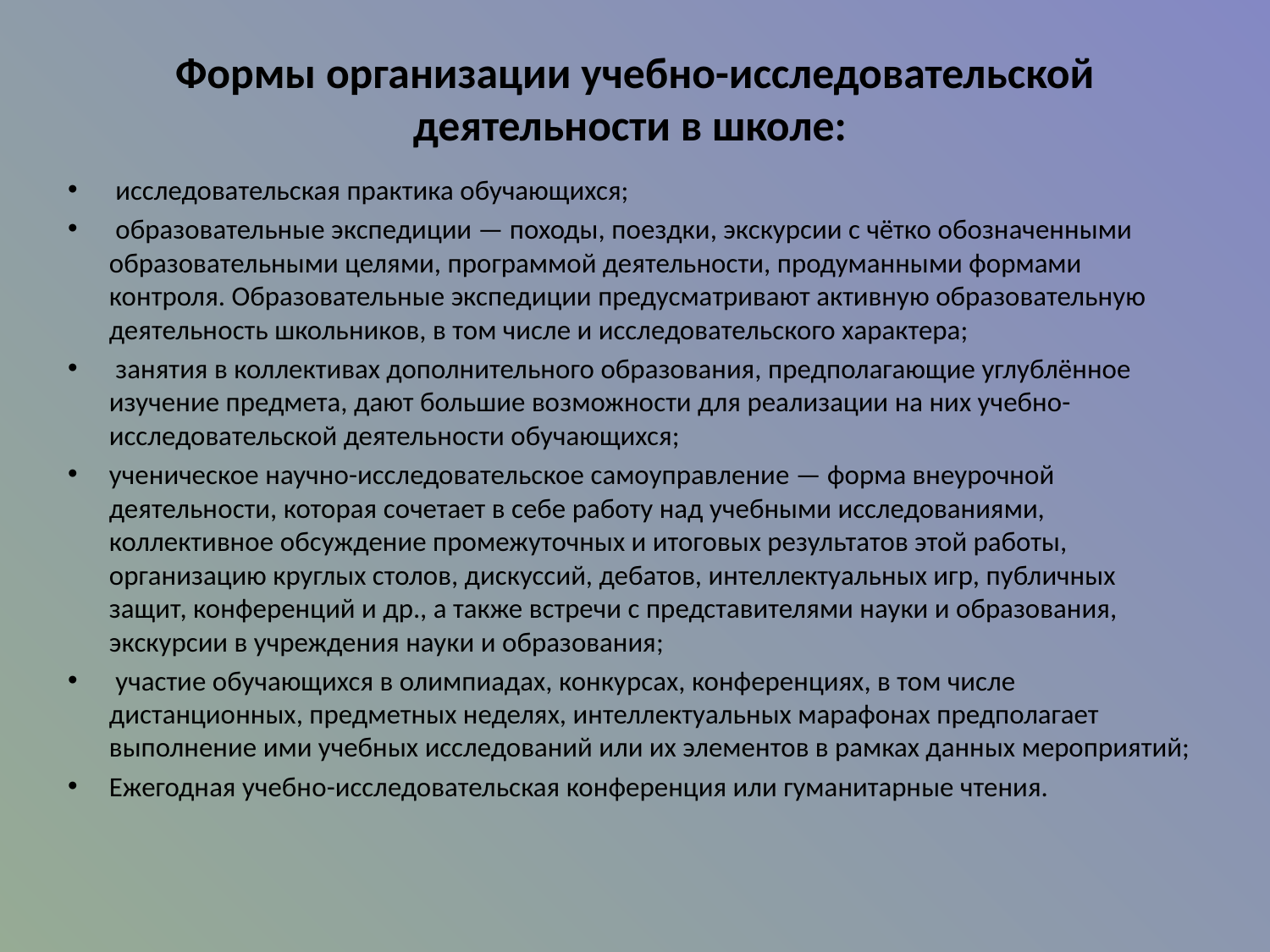

# Формы организации учебно-исследовательской деятельности в школе:
 исследовательская практика обучающихся;
 образовательные экспедиции — походы, поездки, экскурсии с чётко обозначенными образовательными целями, программой деятельности, продуманными формами контроля. Образовательные экспедиции предусматривают активную образовательную деятельность школьников, в том числе и исследовательского характера;
 занятия в коллективах дополнительного образования, предполагающие углублённое изучение предмета, дают большие возможности для реализации на них учебно-исследовательской деятельности обучающихся;
ученическое научно-исследовательское самоуправление — форма внеурочной деятельности, которая сочетает в себе работу над учебными исследованиями, коллективное обсуждение промежуточных и итоговых результатов этой работы, организацию круглых столов, дискуссий, дебатов, интеллектуальных игр, публичных защит, конференций и др., а также встречи с представителями науки и образования, экскурсии в учреждения науки и образования;
 участие обучающихся в олимпиадах, конкурсах, конференциях, в том числе дистанционных, предметных неделях, интеллектуальных марафонах предполагает выполнение ими учебных исследований или их элементов в рамках данных мероприятий;
Ежегодная учебно-исследовательская конференция или гуманитарные чтения.